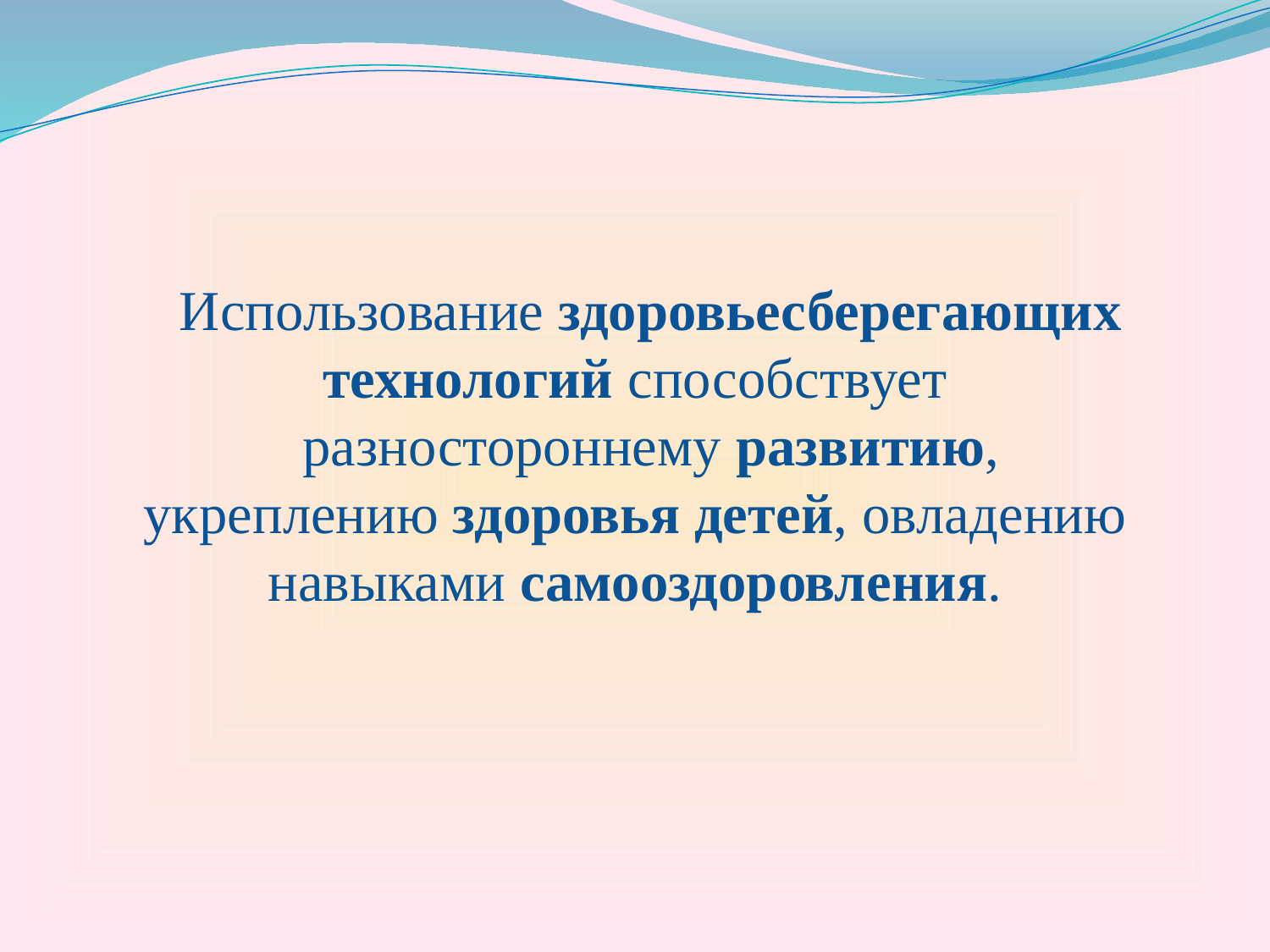

Использование здоровьесберегающих технологий способствует
разностороннему развитию, укреплению здоровья детей, овладению навыками самооздоровления.